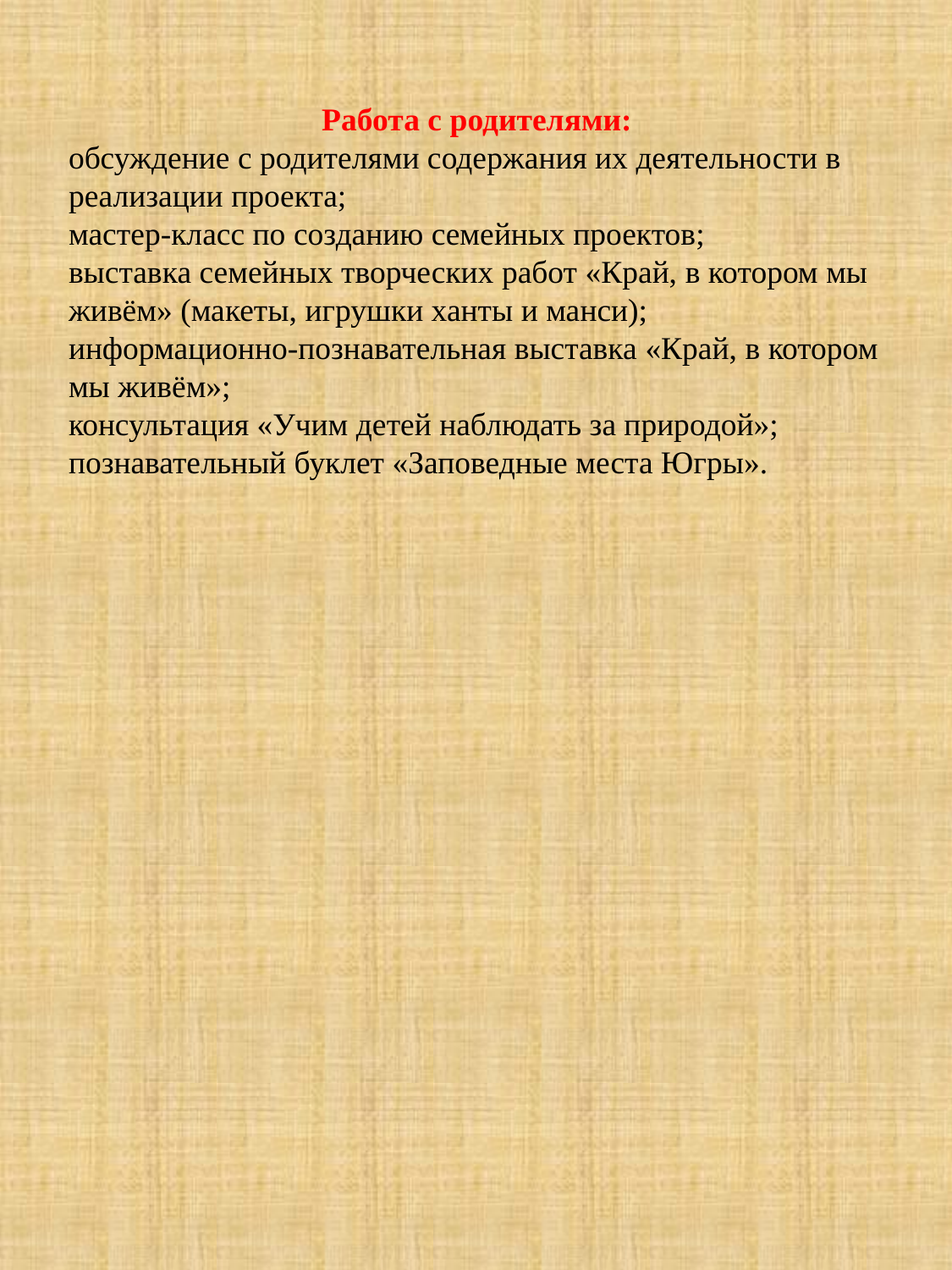

Работа с родителями:
обсуждение с родителями содержания их деятельности в реализации проекта;
мастер-класс по созданию семейных проектов;
выставка семейных творческих работ «Край, в котором мы живём» (макеты, игрушки ханты и манси);
информационно-познавательная выставка «Край, в котором мы живём»;
консультация «Учим детей наблюдать за природой»;
познавательный буклет «Заповедные места Югры».